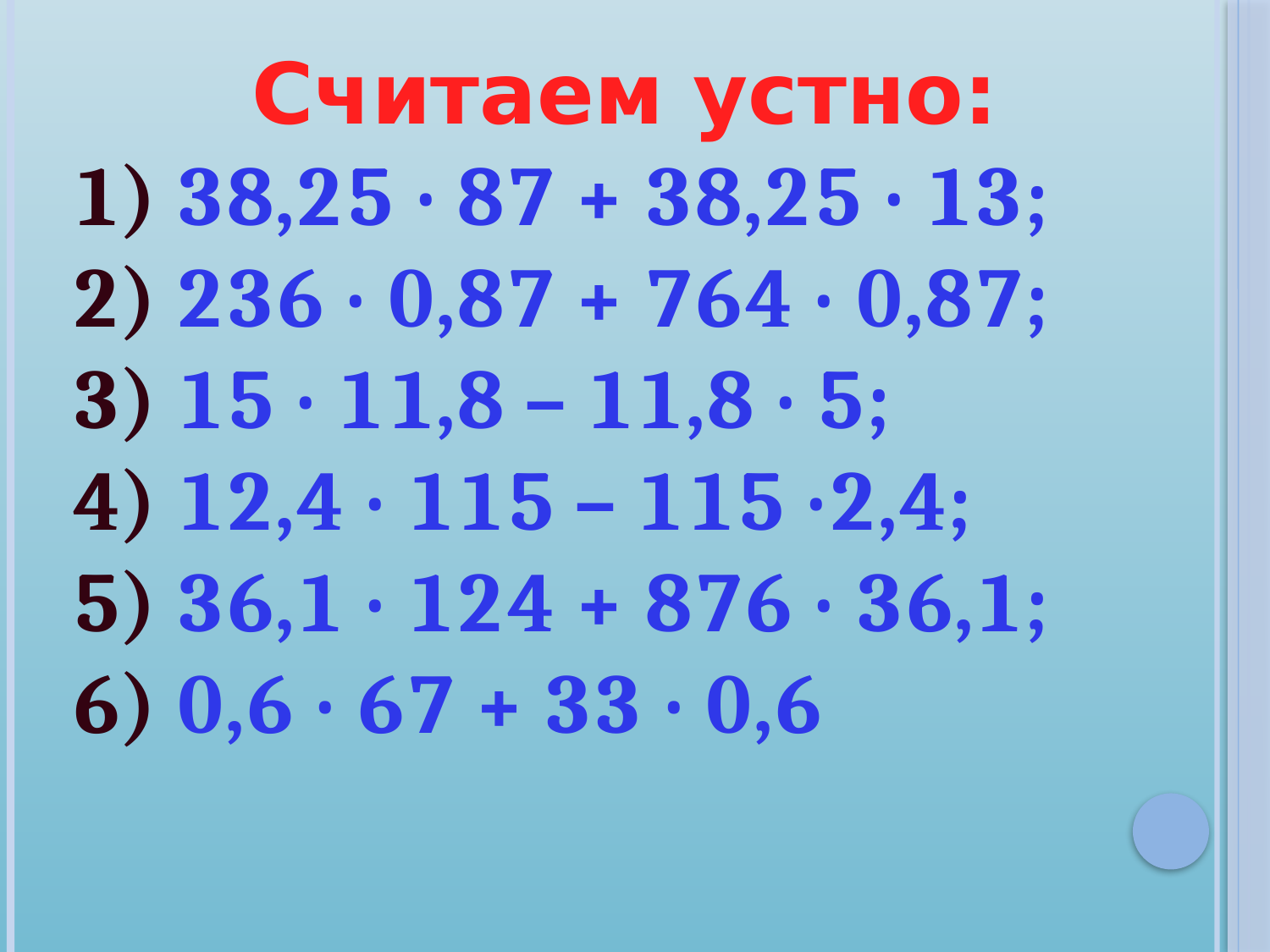

Считаем устно:
1) 38,25 · 87 + 38,25 · 13;
2) 236 · 0,87 + 764 · 0,87;
3) 15 · 11,8 – 11,8 · 5;
4) 12,4 · 115 – 115 ·2,4;
5) 36,1 · 124 + 876 · 36,1;
6) 0,6 · 67 + 33 · 0,6